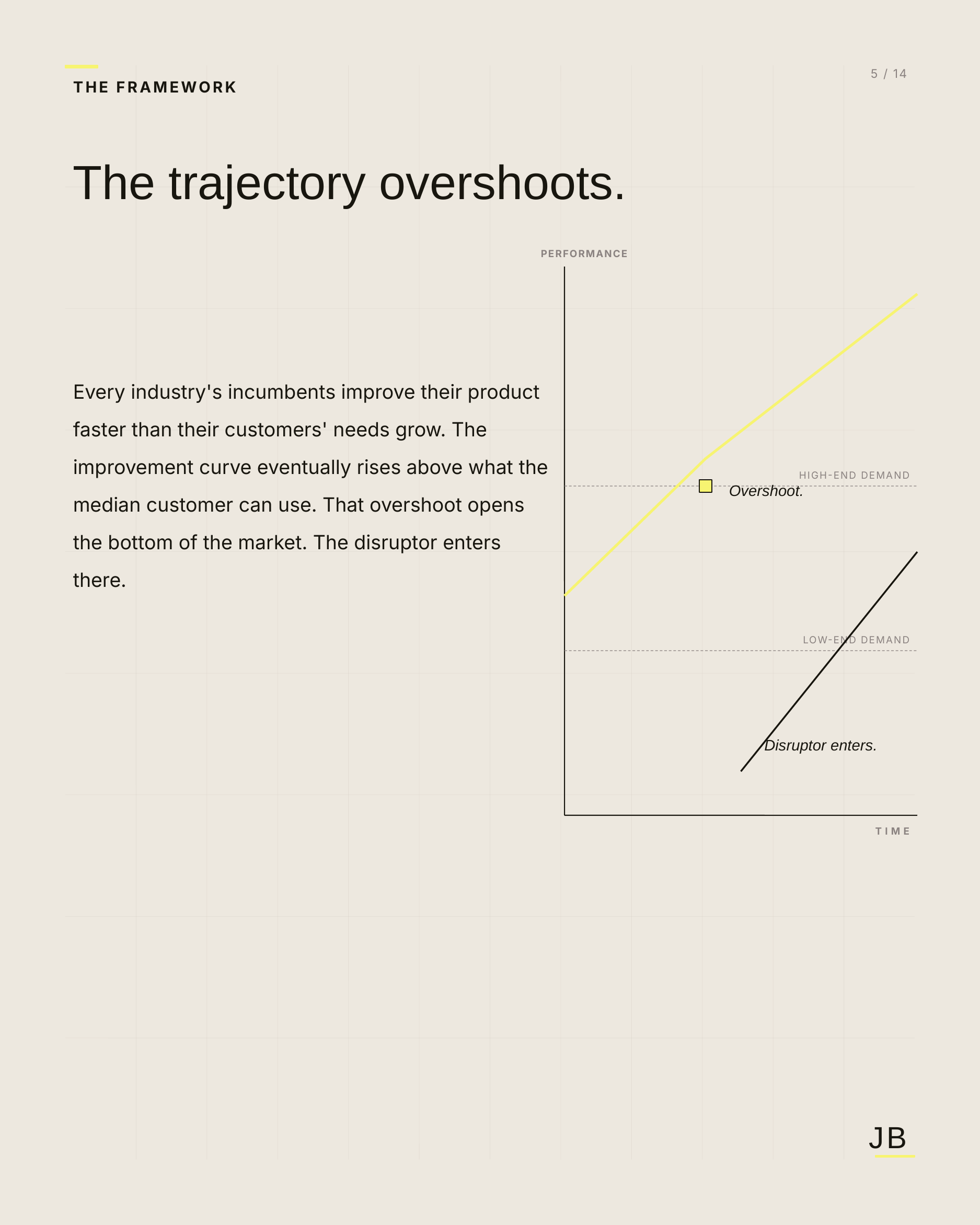

5 / 14

THE FRAMEWORK
The trajectory overshoots.

PERFORMANCE
Every industry's incumbents improve their product faster than their customers' needs grow. The improvement curve eventually rises above what the median customer can use. That overshoot opens the bottom of the market. The disruptor enters there.

HIGH-END DEMAND
Overshoot.

LOW-END DEMAND

Disruptor enters.

TIME

JB